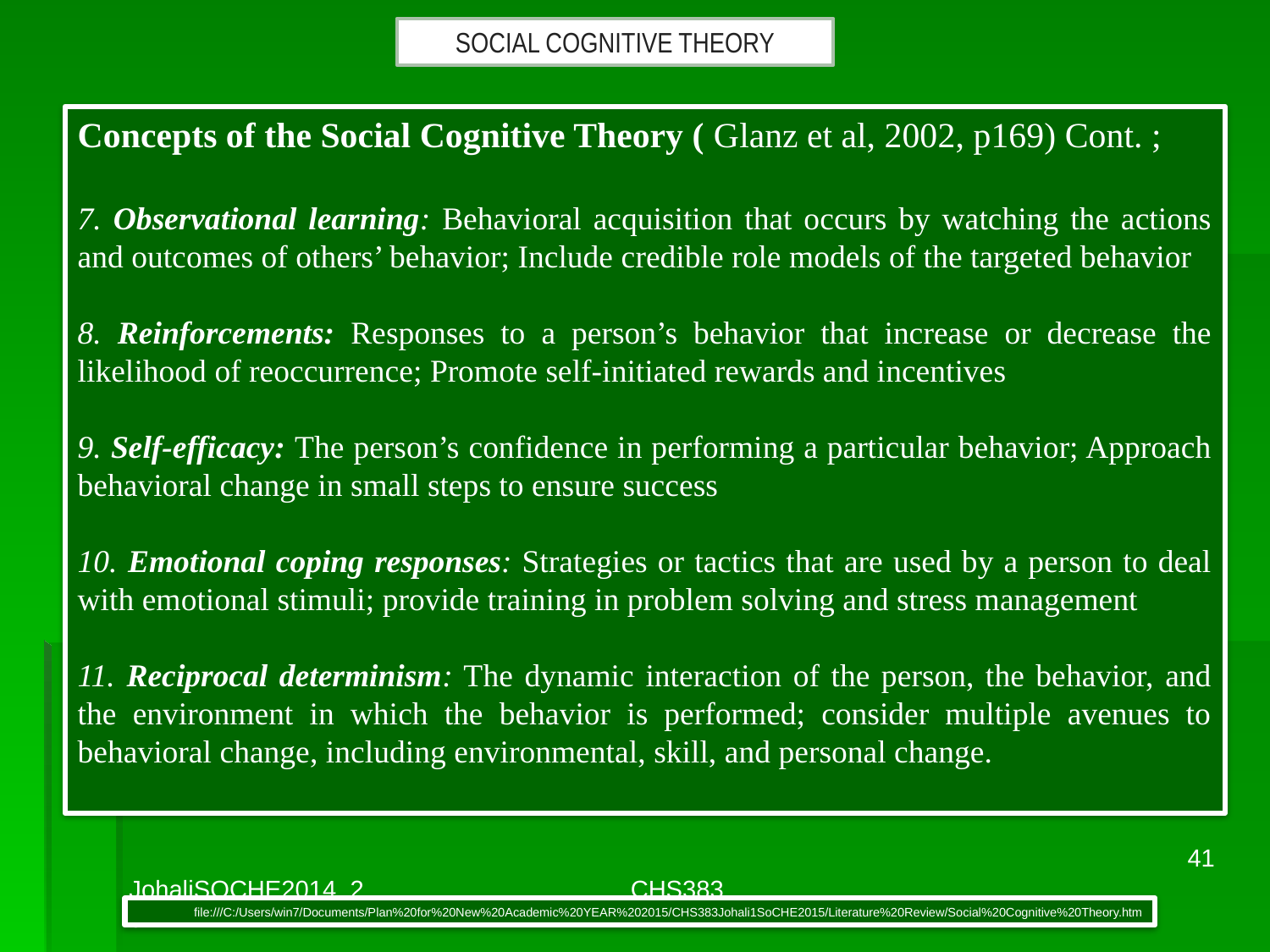

SOCIAL COGNITIVE THEORY
Concepts of the Social Cognitive Theory ( Glanz et al, 2002, p169) Cont. ;

7. Observational learning: Behavioral acquisition that occurs by watching the actions and outcomes of others’ behavior; Include credible role models of the targeted behavior

8. Reinforcements: Responses to a person’s behavior that increase or decrease the likelihood of reoccurrence; Promote self-initiated rewards and incentives

9. Self-efficacy: The person’s confidence in performing a particular behavior; Approach behavioral change in small steps to ensure success

10. Emotional coping responses: Strategies or tactics that are used by a person to deal with emotional stimuli; provide training in problem solving and stress management

11. Reciprocal determinism: The dynamic interaction of the person, the behavior, and the environment in which the behavior is performed; consider multiple avenues to behavioral change, including environmental, skill, and personal change.

41
JohaliSOCHE2014_2017
CHS383
file:///C:/Users/win7/Documents/Plan%20for%20New%20Academic%20YEAR%202015/CHS383Johali1SoCHE2015/Literature%20Review/Social%20Cognitive%20Theory.htm